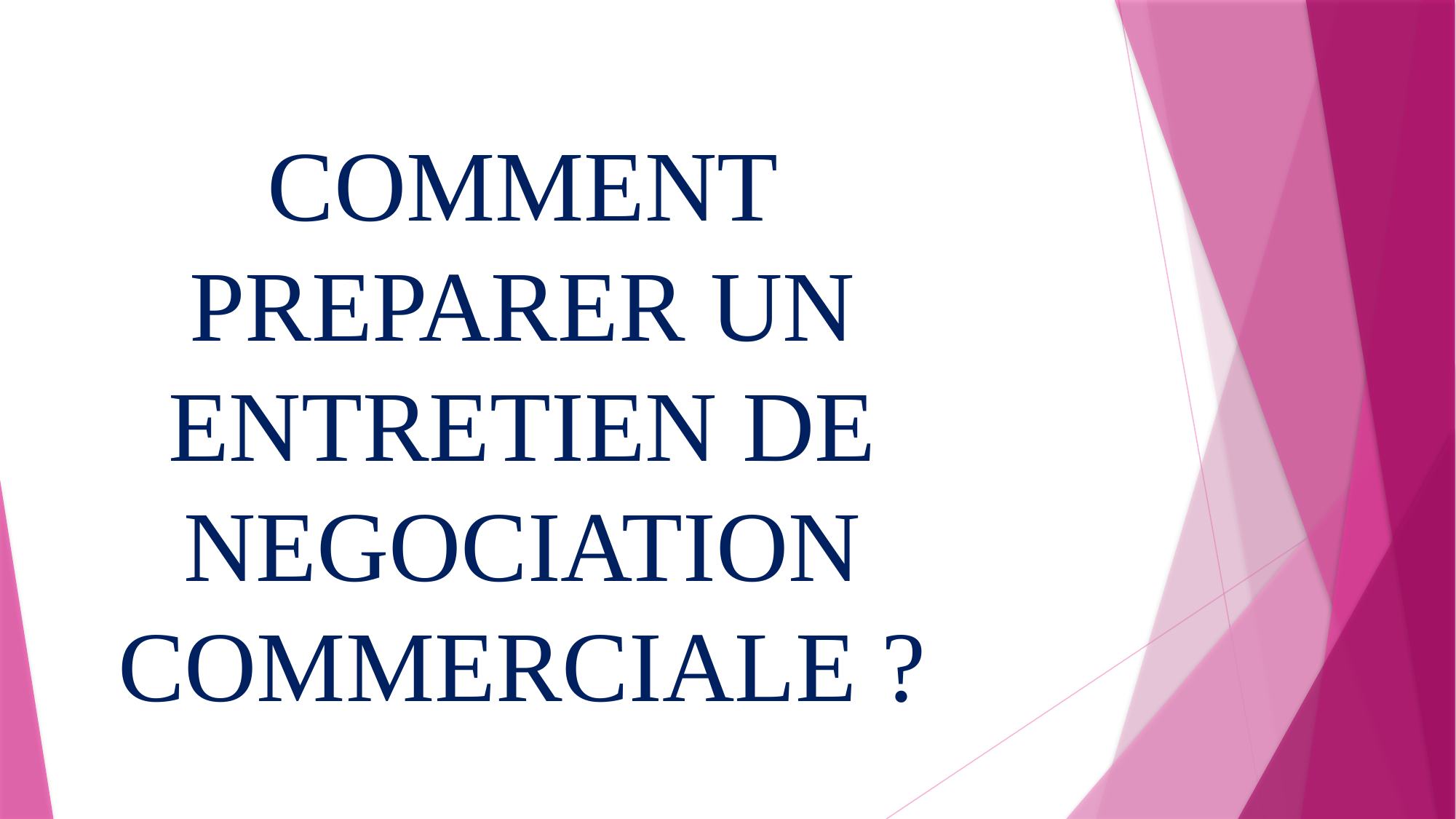

COMMENT PREPARER UN ENTRETIEN DE NEGOCIATION COMMERCIALE ?